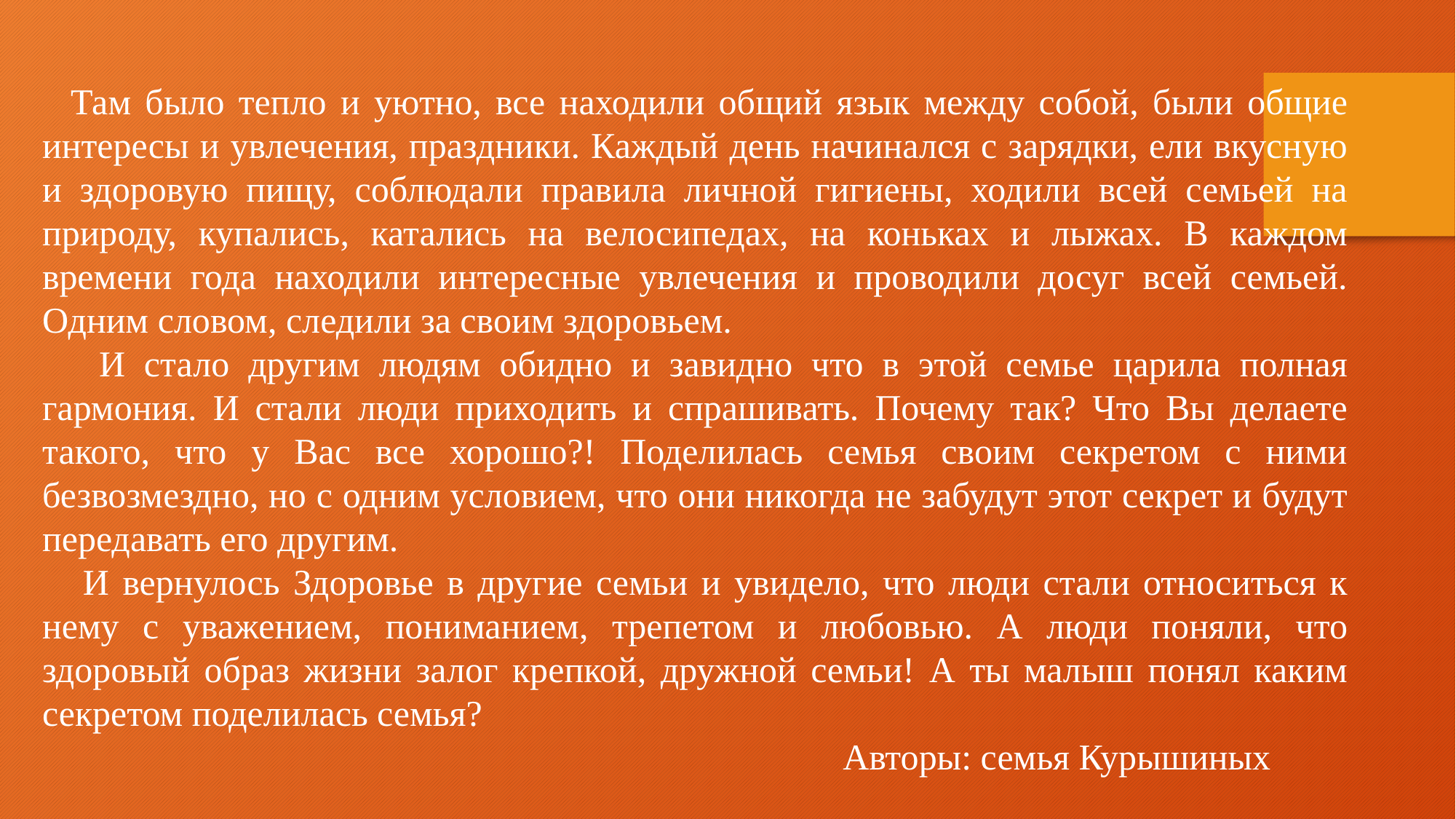

Там было тепло и уютно, все находили общий язык между собой, были общие интересы и увлечения, праздники. Каждый день начинался с зарядки, ели вкусную и здоровую пищу, соблюдали правила личной гигиены, ходили всей семьей на природу, купались, катались на велосипедах, на коньках и лыжах. В каждом времени года находили интересные увлечения и проводили досуг всей семьей. Одним словом, следили за своим здоровьем.
   И стало другим людям обидно и завидно что в этой семье царила полная гармония. И стали люди приходить и спрашивать. Почему так? Что Вы делаете такого, что у Вас все хорошо?! Поделилась семья своим секретом с ними безвозмездно, но с одним условием, что они никогда не забудут этот секрет и будут передавать его другим.
   И вернулось Здоровье в другие семьи и увидело, что люди стали относиться к нему с уважением, пониманием, трепетом и любовью. А люди поняли, что здоровый образ жизни залог крепкой, дружной семьи! А ты малыш понял каким секретом поделилась семья?
                                                                                        Авторы: семья Курышиных